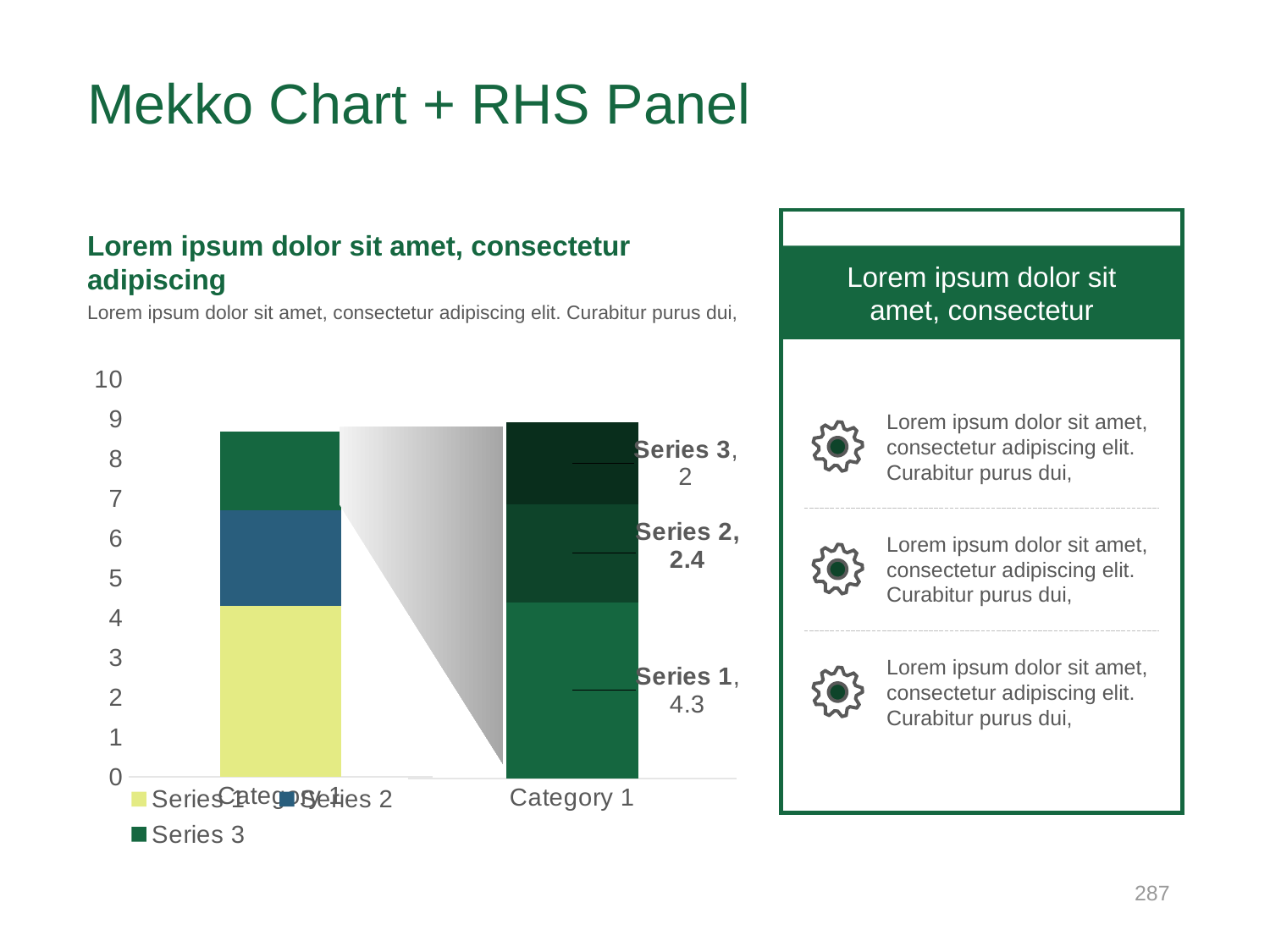

# Mekko Chart + RHS Panel

Lorem ipsum dolor sit amet, consectetur adipiscing
Lorem ipsum dolor sit
amet, consectetur
Lorem ipsum dolor sit amet, consectetur adipiscing elit. Curabitur purus dui,

### Chart

| Category | Series 1 | Series 2 | Series 3 |
|---|---|---|---|
| Category 1 | 4.3 | 2.4 | 2.0 |

### Chart

| Category | Series 1 | Series 2 | Series 3 |
|---|---|---|---|
| Category 1 | 4.3 | 2.4 | 2.0 |
Lorem ipsum dolor sit amet, consectetur adipiscing elit. Curabitur purus dui,

Lorem ipsum dolor sit amet, consectetur adipiscing elit. Curabitur purus dui,

Lorem ipsum dolor sit amet, consectetur adipiscing elit. Curabitur purus dui,

287